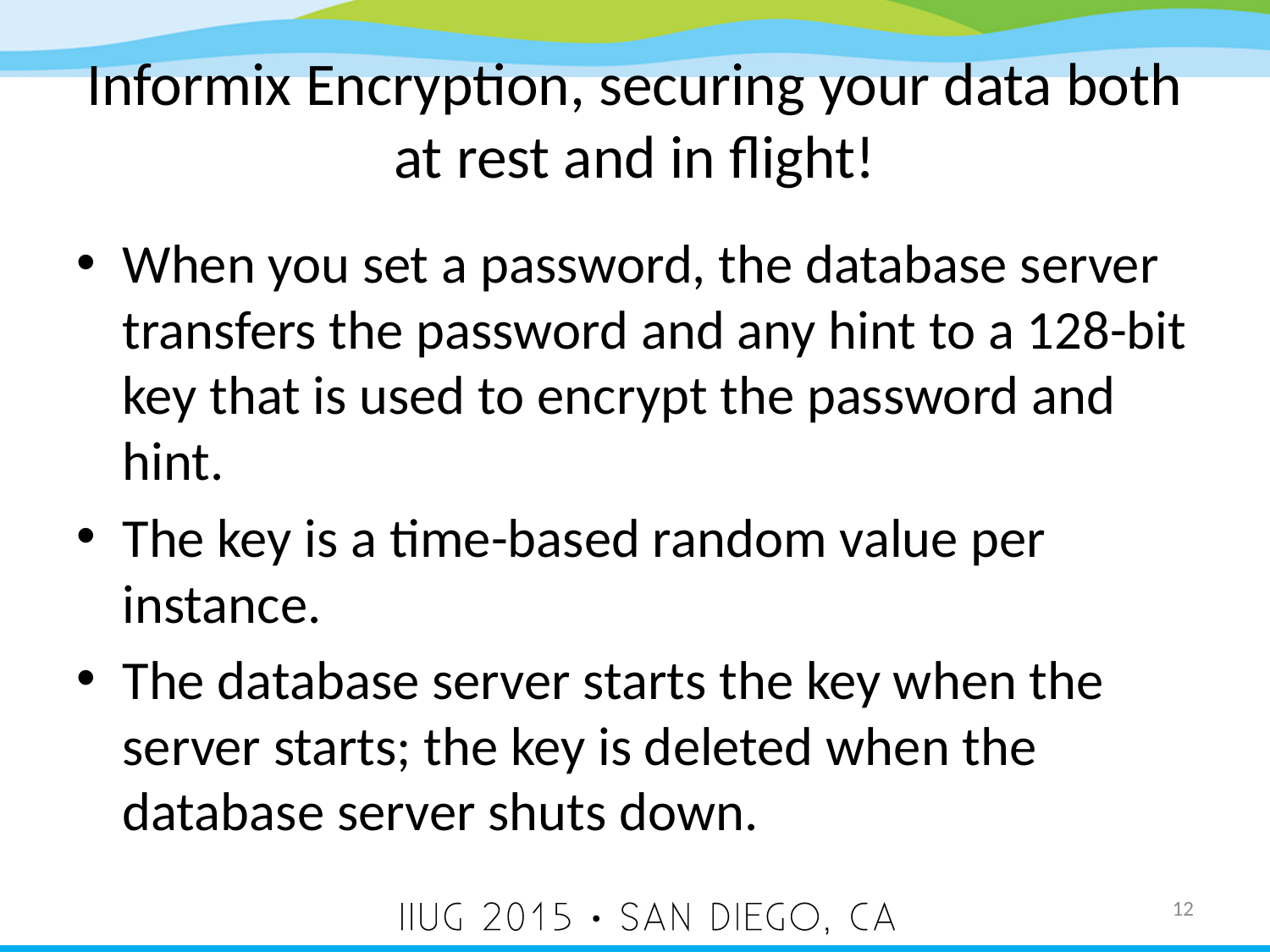

# Informix Encryption, securing your data both at rest and in flight!
When you set a password, the database server transfers the password and any hint to a 128-bit key that is used to encrypt the password and hint.
The key is a time-based random value per instance.
The database server starts the key when the server starts; the key is deleted when the database server shuts down.

12